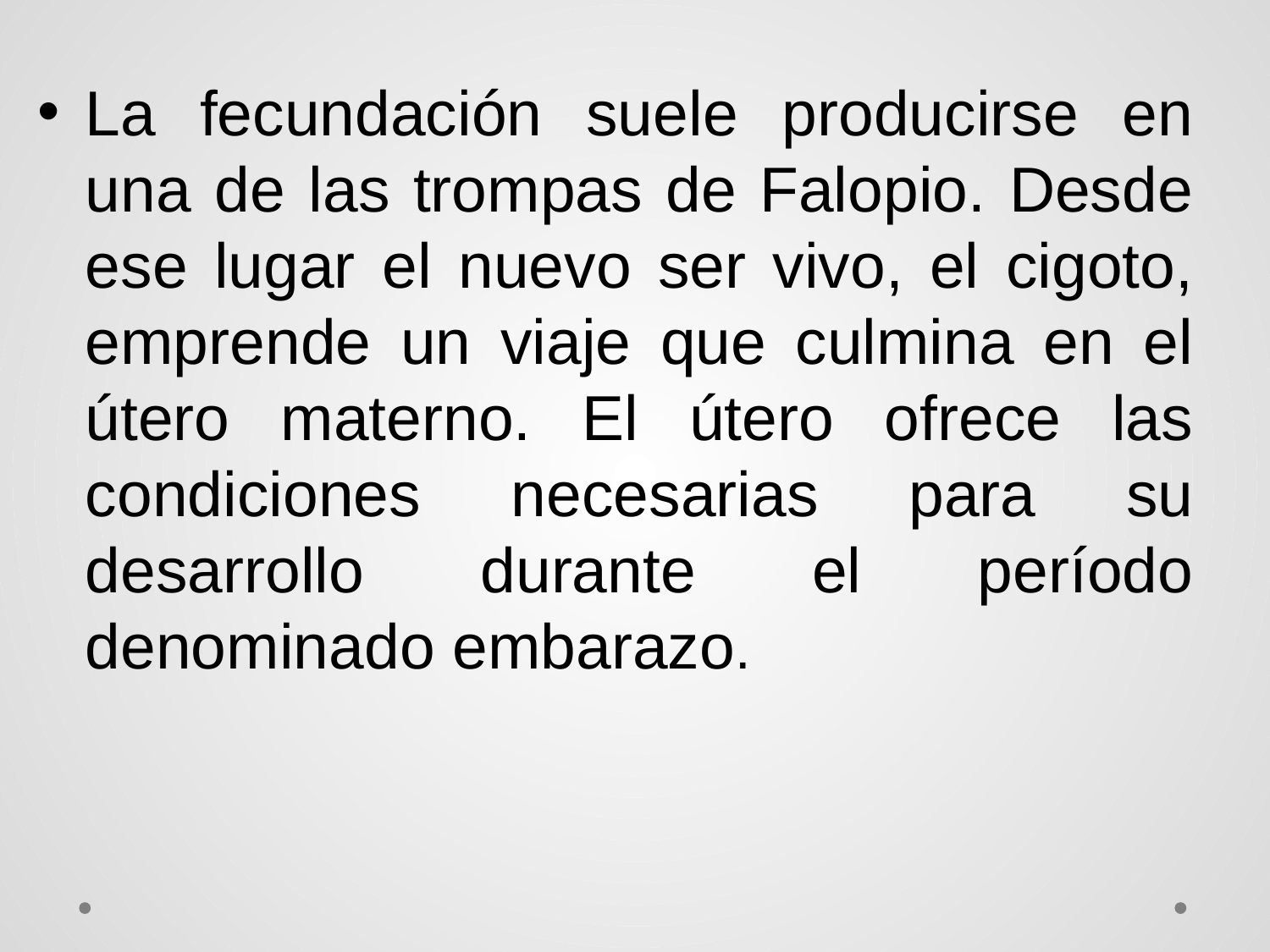

La fecundación suele producirse en una de las trompas de Falopio. Desde ese lugar el nuevo ser vivo, el cigoto, emprende un viaje que culmina en el útero materno. El útero ofrece las condiciones necesarias para su desarrollo durante el período denominado embarazo.